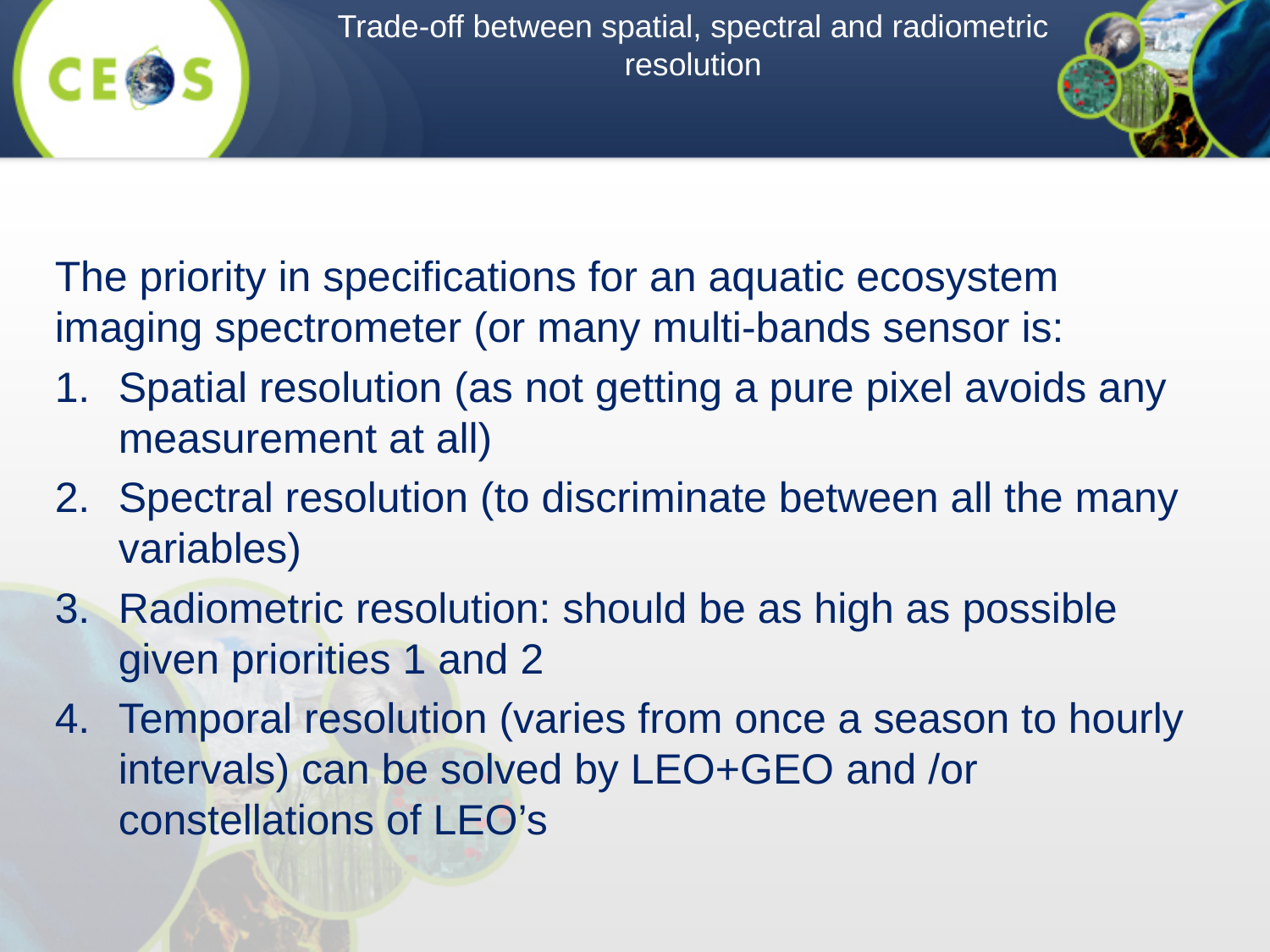

# Trade-off between spatial, spectral and radiometric resolution
The priority in specifications for an aquatic ecosystem imaging spectrometer (or many multi-bands sensor is:
Spatial resolution (as not getting a pure pixel avoids any measurement at all)
Spectral resolution (to discriminate between all the many variables)
Radiometric resolution: should be as high as possible given priorities 1 and 2
Temporal resolution (varies from once a season to hourly intervals) can be solved by LEO+GEO and /or constellations of LEO’s